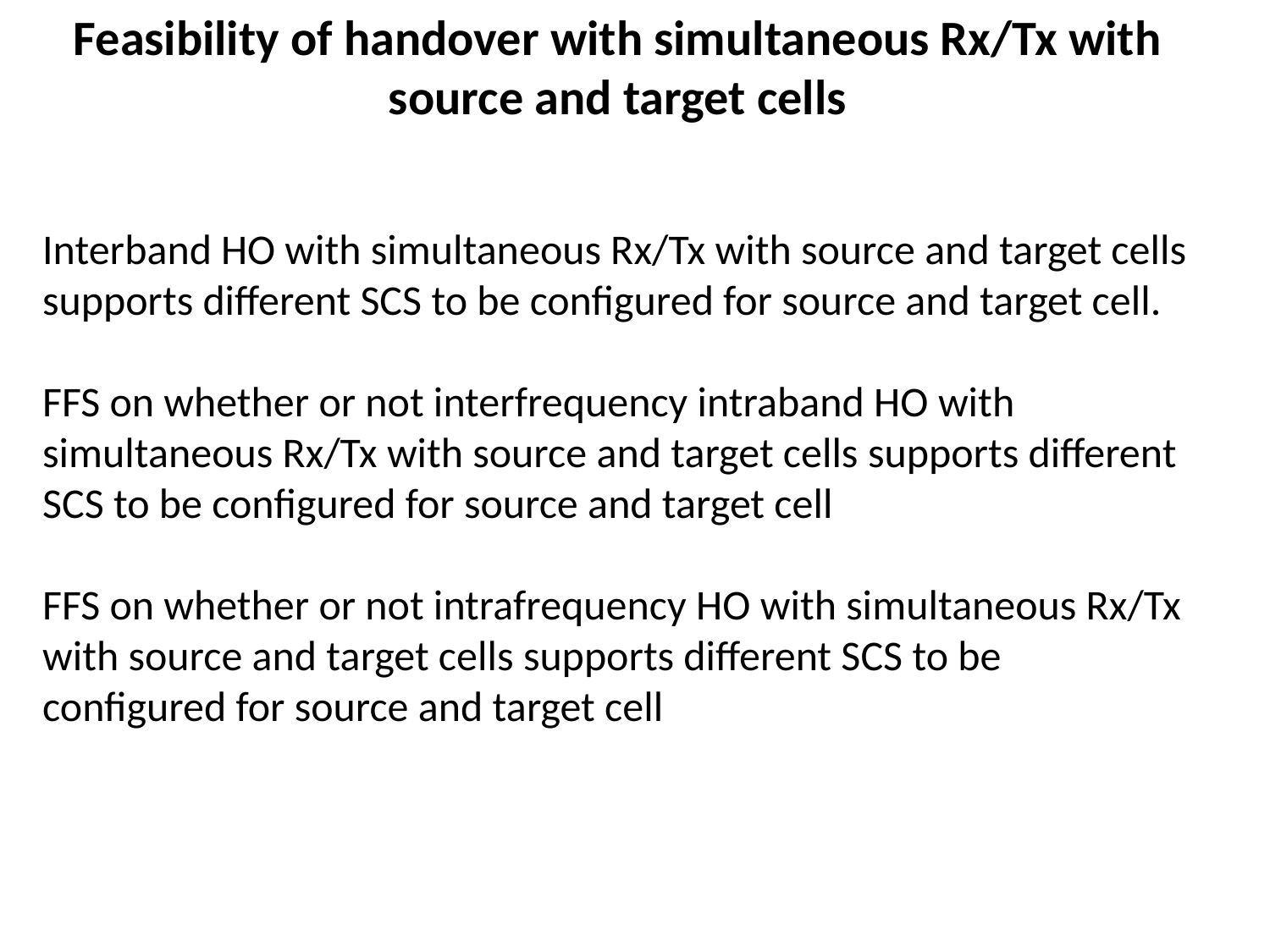

# Feasibility of handover with simultaneous Rx/Tx with source and target cells
Interband HO with simultaneous Rx/Tx with source and target cells supports different SCS to be configured for source and target cell.

FFS on whether or not interfrequency intraband HO with simultaneous Rx/Tx with source and target cells supports different SCS to be configured for source and target cell

FFS on whether or not intrafrequency HO with simultaneous Rx/Tx with source and target cells supports different SCS to be configured for source and target cell